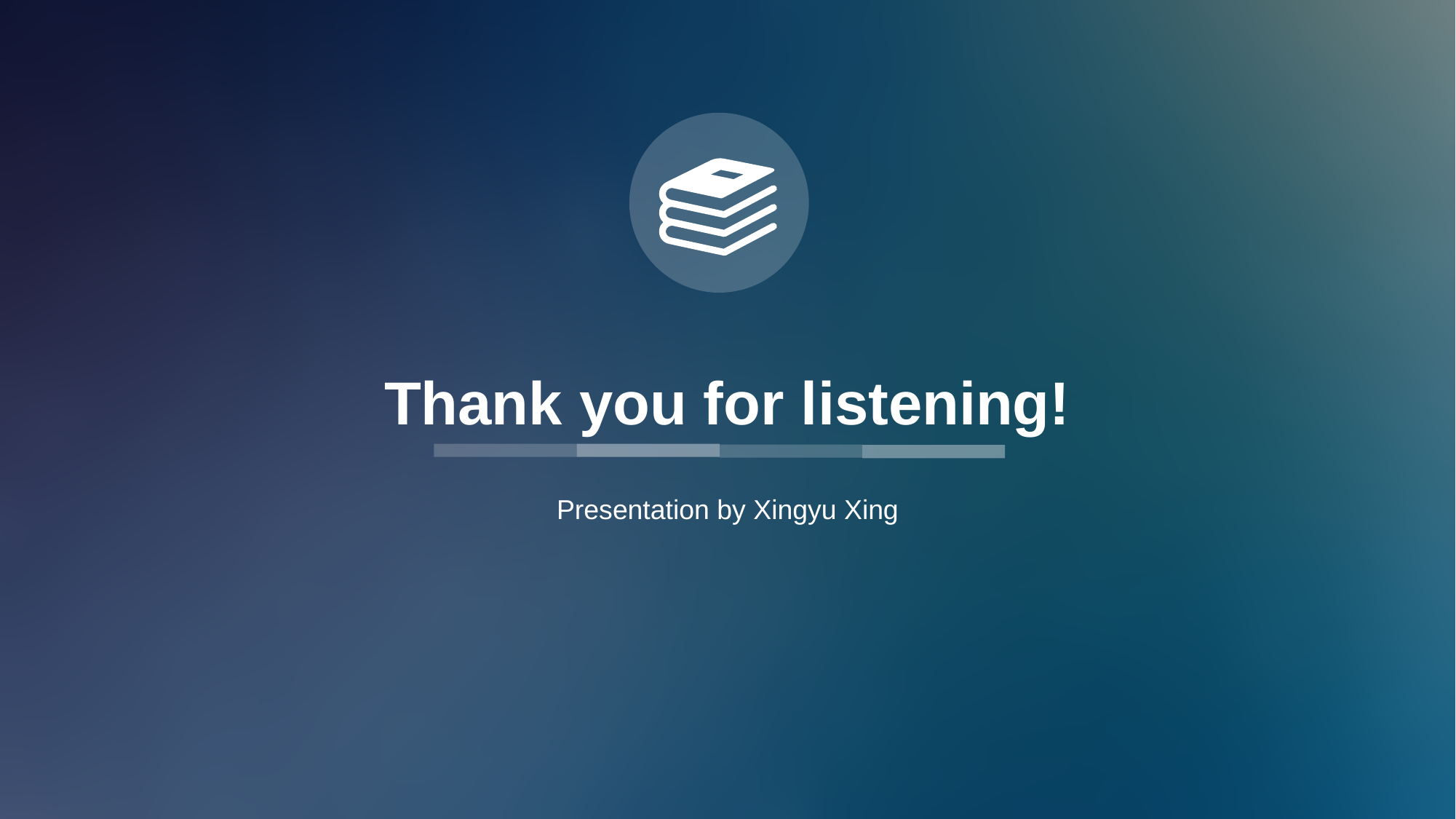

Thank you for listening!

Presentation by Xingyu Xing